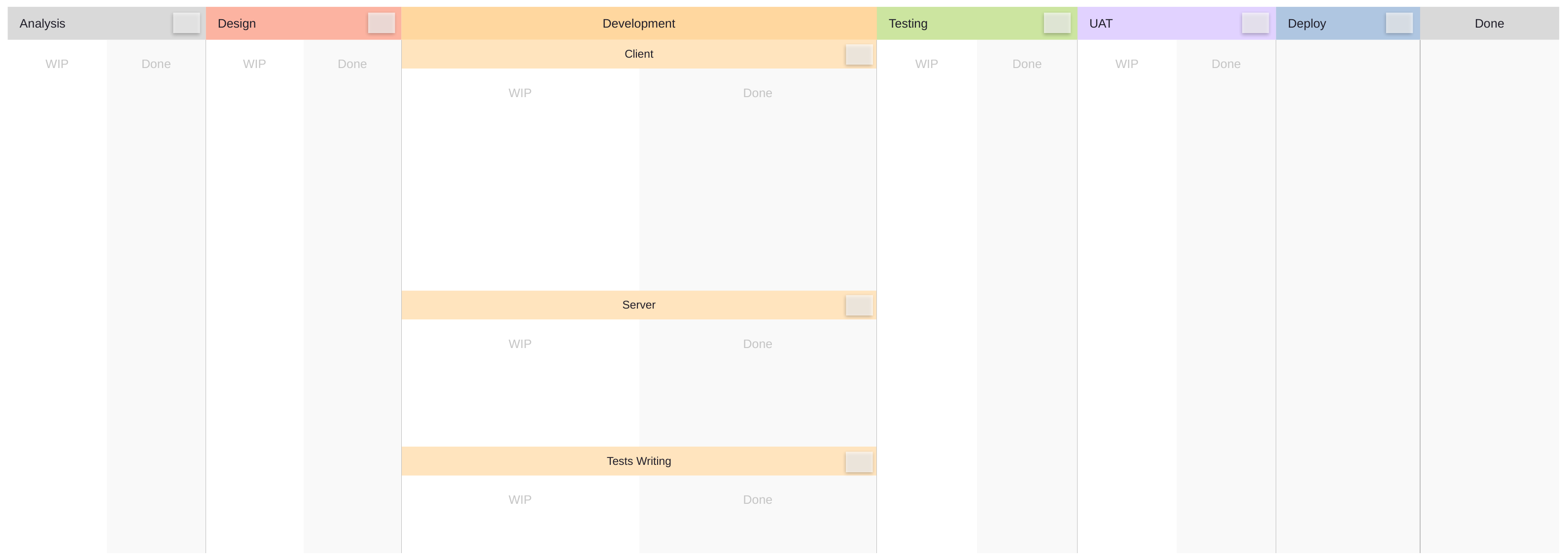

| Analysis |  | Design |  | Development |  | Testing |  | UAT |  | Deploy | Done |
| --- | --- | --- | --- | --- | --- | --- | --- | --- | --- | --- | --- |
| WIP | Done | WIP | Done | Client |  | WIP | Done | WIP | Done |  |  |
|  |  |  |  | WIP | Done |  |  |  |  |  |  |
|  |  |  |  | Server |  |  |  |  |  |  |  |
|  |  |  |  | WIP | Done |  |  |  |  |  |  |
|  |  |  |  | Tests Writing |  |  |  |  |  |  |  |
|  |  |  |  | WIP | Done |  |  |  |  |  |  |